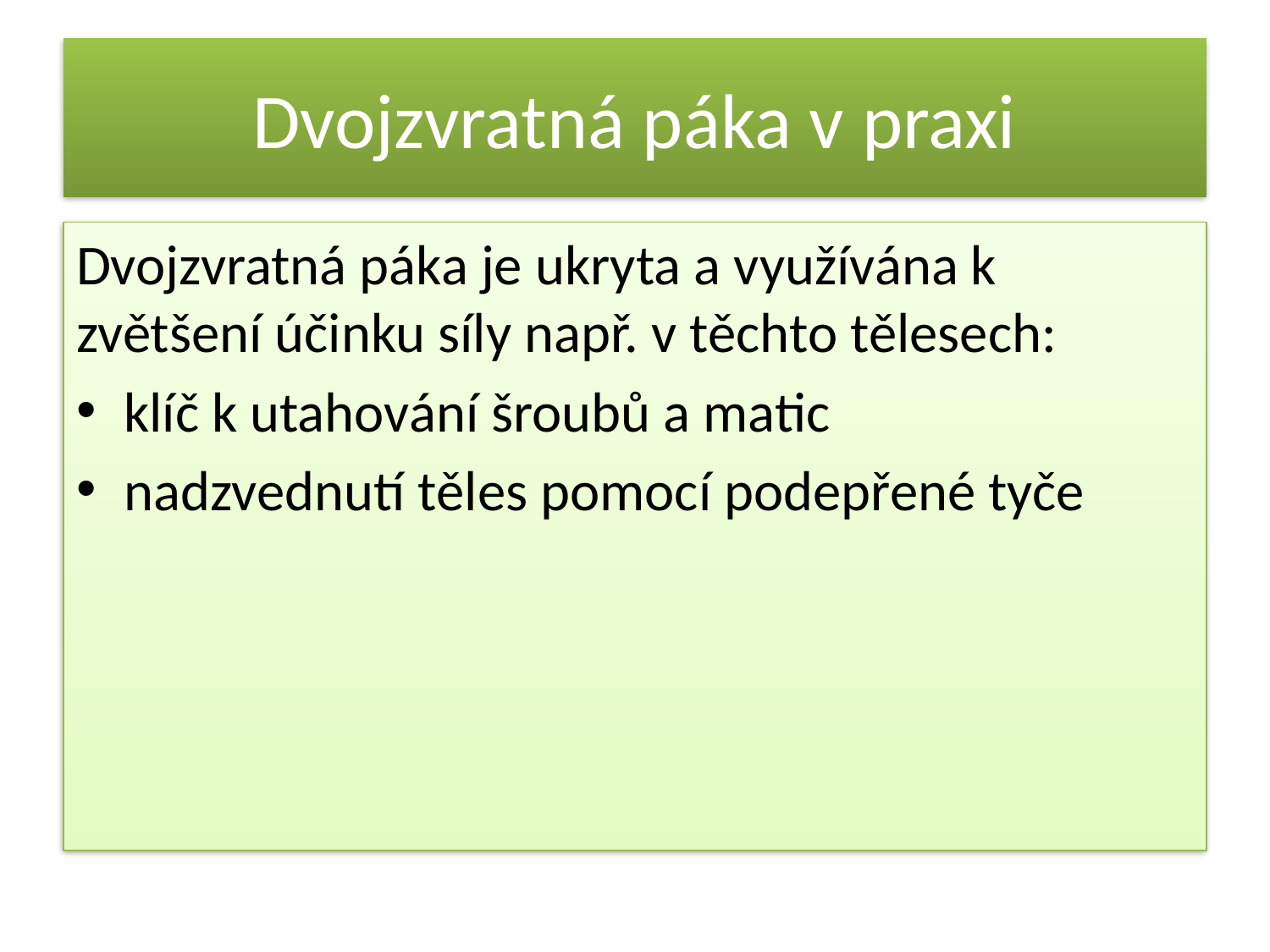

# Dvojzvratná páka v praxi
Dvojzvratná páka je ukryta a využívána k zvětšení účinku síly např. v těchto tělesech:
klíč k utahování šroubů a matic
nadzvednutí těles pomocí podepřené tyče